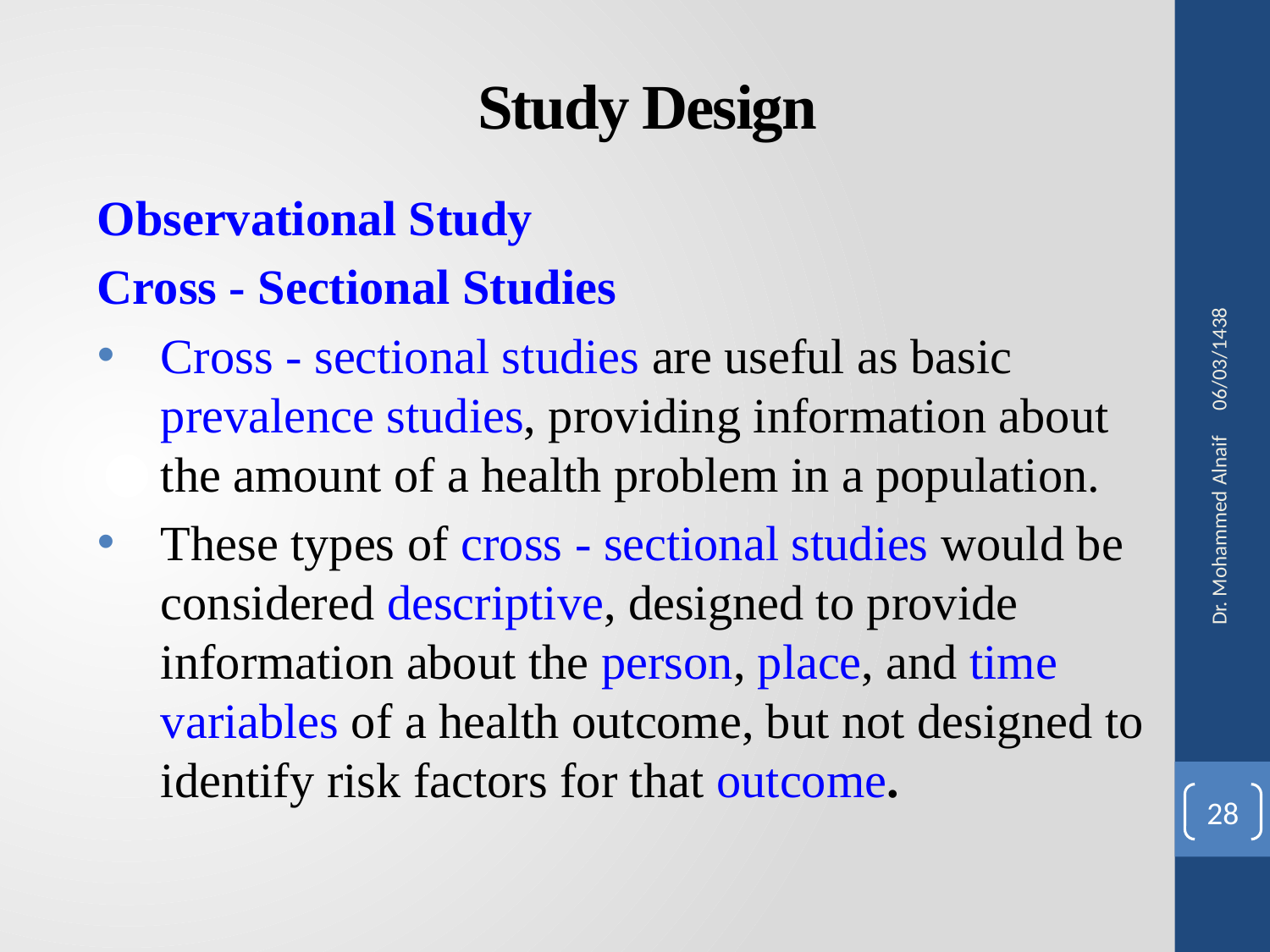

# Study Design
Observational Study
Cross - Sectional Studies
Cross - sectional studies are useful as basic prevalence studies, providing information about the amount of a health problem in a population.
These types of cross - sectional studies would be considered descriptive, designed to provide information about the person, place, and time variables of a health outcome, but not designed to identify risk factors for that outcome.
06/03/1438
Dr. Mohammed Alnaif
28